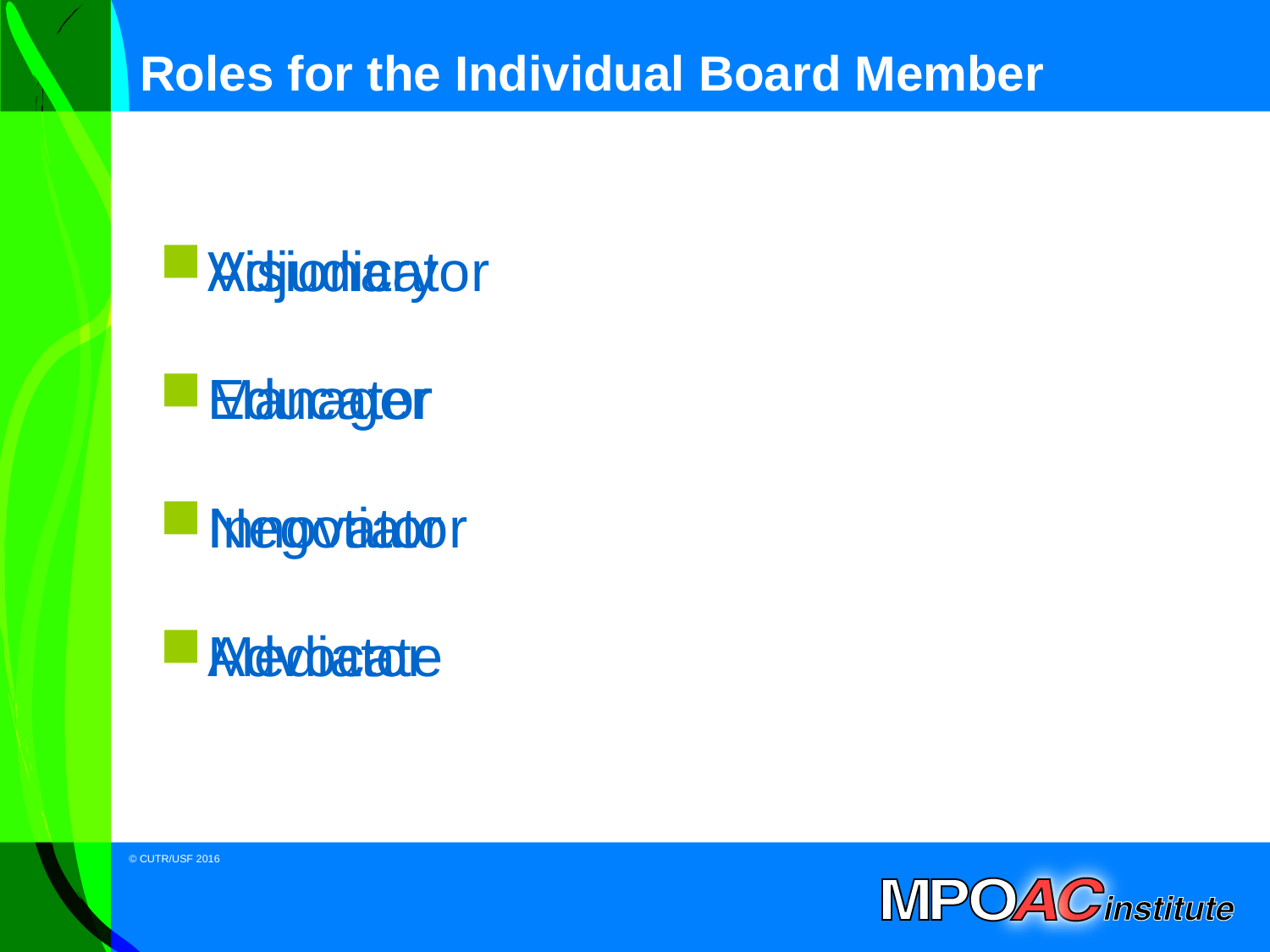

# Roles for the Individual Board Member
Visionary

Manager

Negotiator

Mediator

Adjudicator

Educator

Innovator

Advocate